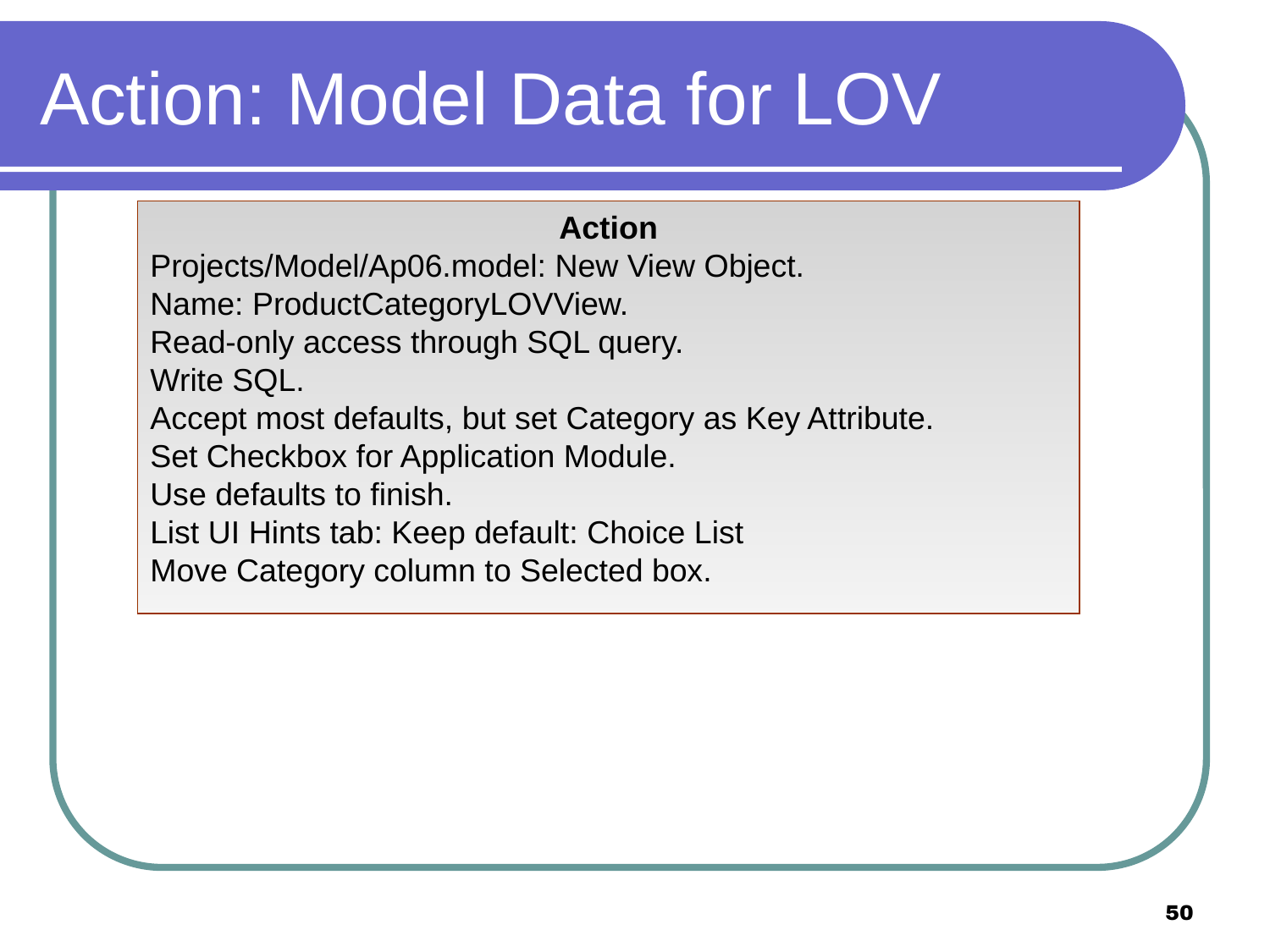

# Action: Model Data for LOV
Action
Projects/Model/Ap06.model: New View Object.
Name: ProductCategoryLOVView.
Read-only access through SQL query.
Write SQL.
Accept most defaults, but set Category as Key Attribute.
Set Checkbox for Application Module.
Use defaults to finish.
List UI Hints tab: Keep default: Choice List
Move Category column to Selected box.

50